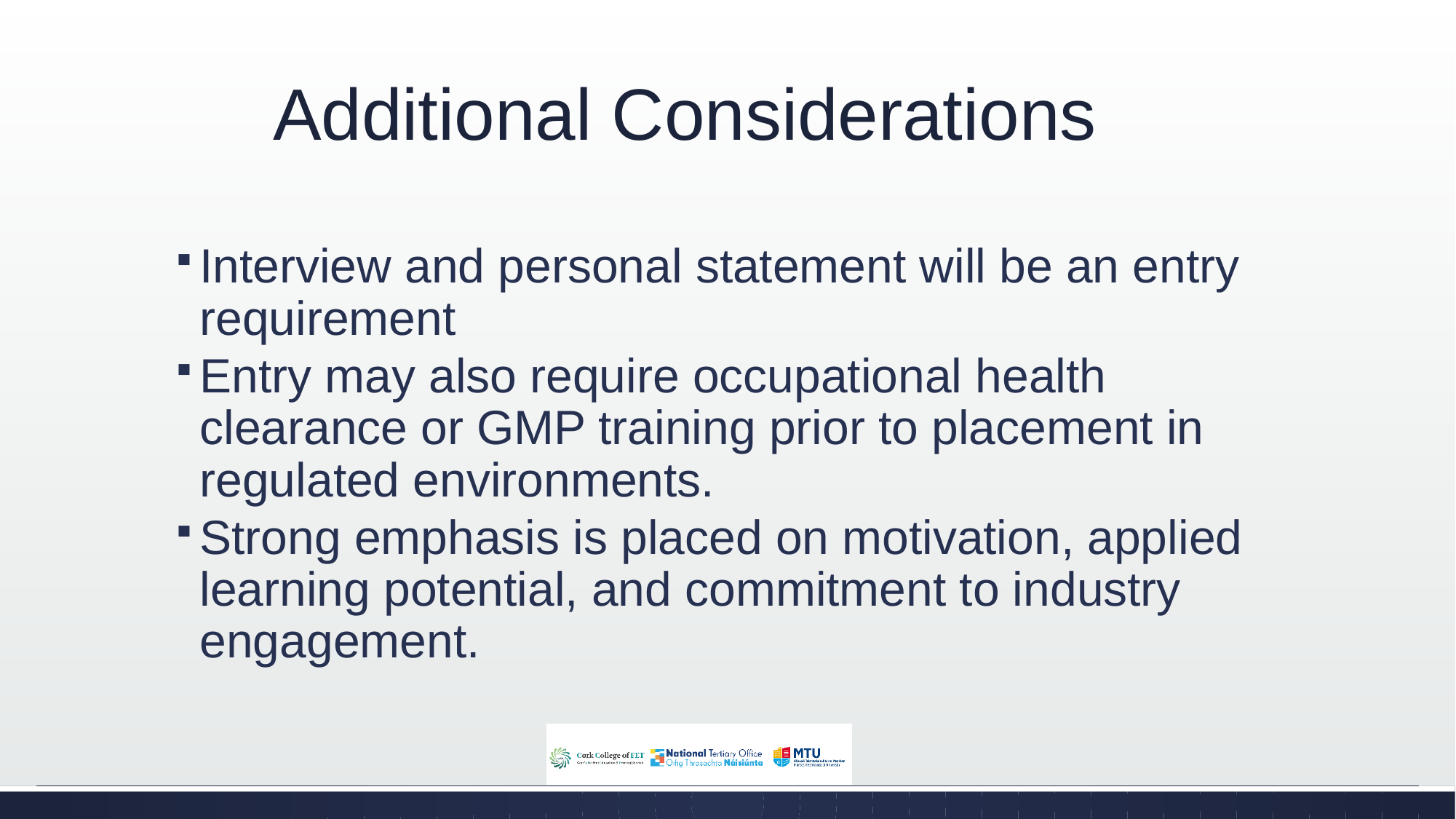

# Additional Considerations

Interview and personal statement will be an entry requirement
Entry may also require occupational health clearance or GMP training prior to placement in regulated environments.
Strong emphasis is placed on motivation, applied learning potential, and commitment to industry engagement.